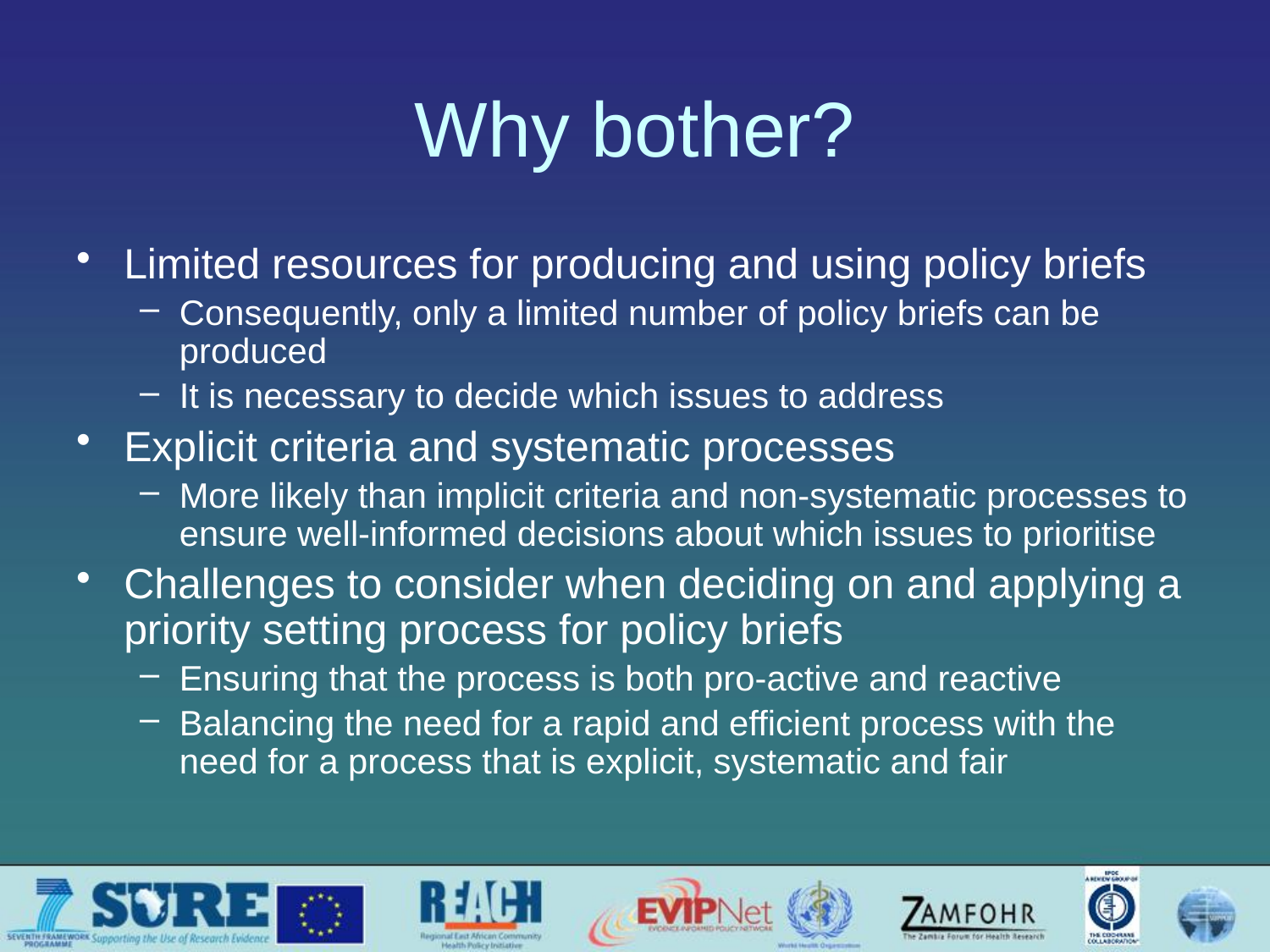

# Why bother?
Limited resources for producing and using policy briefs
Consequently, only a limited number of policy briefs can be produced
It is necessary to decide which issues to address
Explicit criteria and systematic processes
More likely than implicit criteria and non-systematic processes to ensure well-informed decisions about which issues to prioritise
Challenges to consider when deciding on and applying a priority setting process for policy briefs
Ensuring that the process is both pro-active and reactive
Balancing the need for a rapid and efficient process with the need for a process that is explicit, systematic and fair